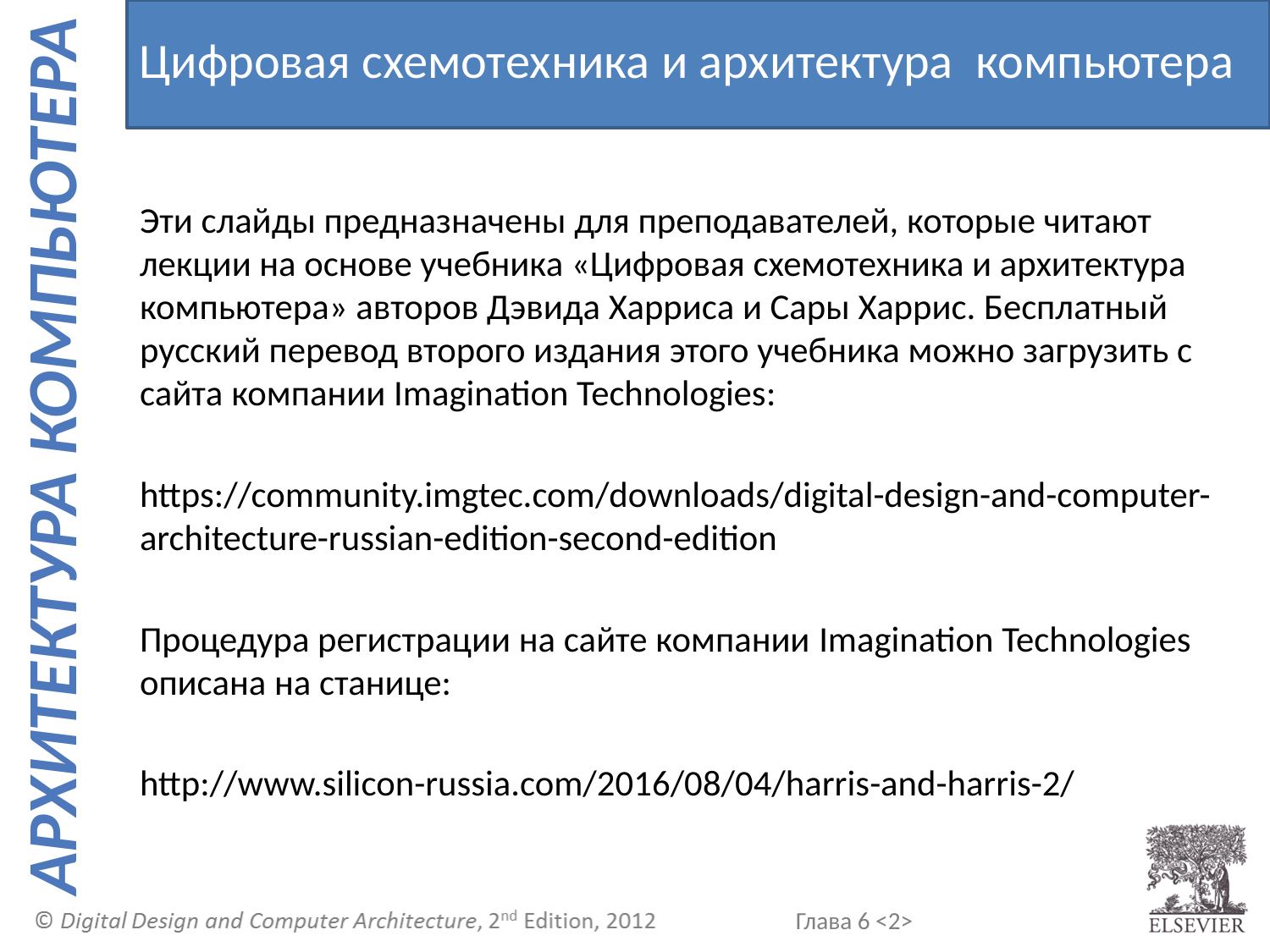

Цифровая схемотехника и архитектура  компьютера
Эти слайды предназначены для преподавателей, которые читают лекции на основе учебника «Цифровая схемотехника и архитектура компьютера» авторов Дэвида Харриса и Сары Харрис. Бесплатный русский перевод второго издания этого учебника можно загрузить с сайта компании Imagination Technologies:

https://community.imgtec.com/downloads/digital-design-and-computer-architecture-russian-edition-second-edition

Процедура регистрации на сайте компании Imagination Technologies описана на станице:

http://www.silicon-russia.com/2016/08/04/harris-and-harris-2/